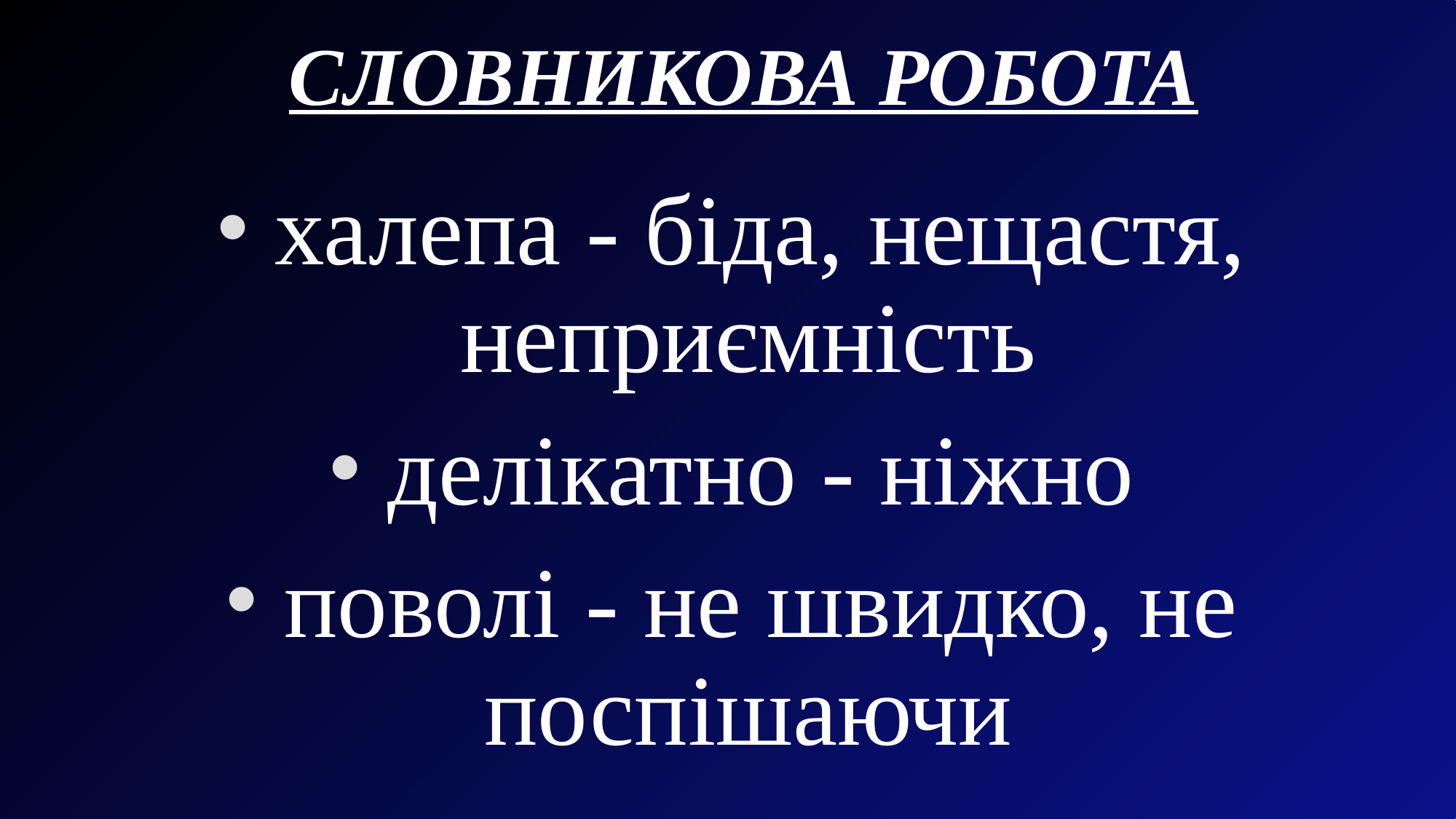

СЛОВНИКОВА РОБОТА
 халепа - біда, нещастя, неприємність
 делікатно - ніжно
 поволі - не швидко, не поспішаючи